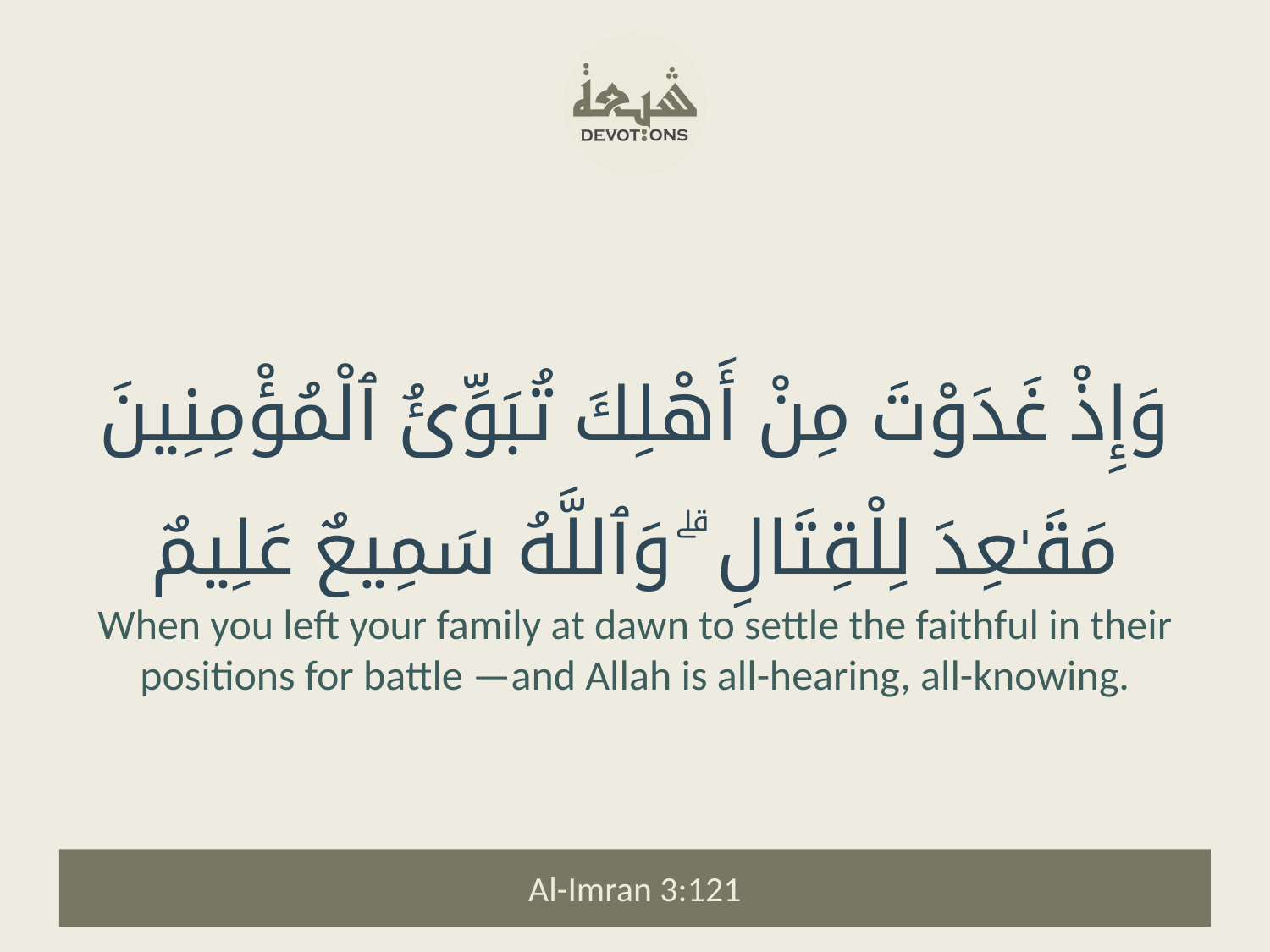

وَإِذْ غَدَوْتَ مِنْ أَهْلِكَ تُبَوِّئُ ٱلْمُؤْمِنِينَ مَقَـٰعِدَ لِلْقِتَالِ ۗ وَٱللَّهُ سَمِيعٌ عَلِيمٌ
When you left your family at dawn to settle the faithful in their positions for battle —and Allah is all-hearing, all-knowing.
Al-Imran 3:121